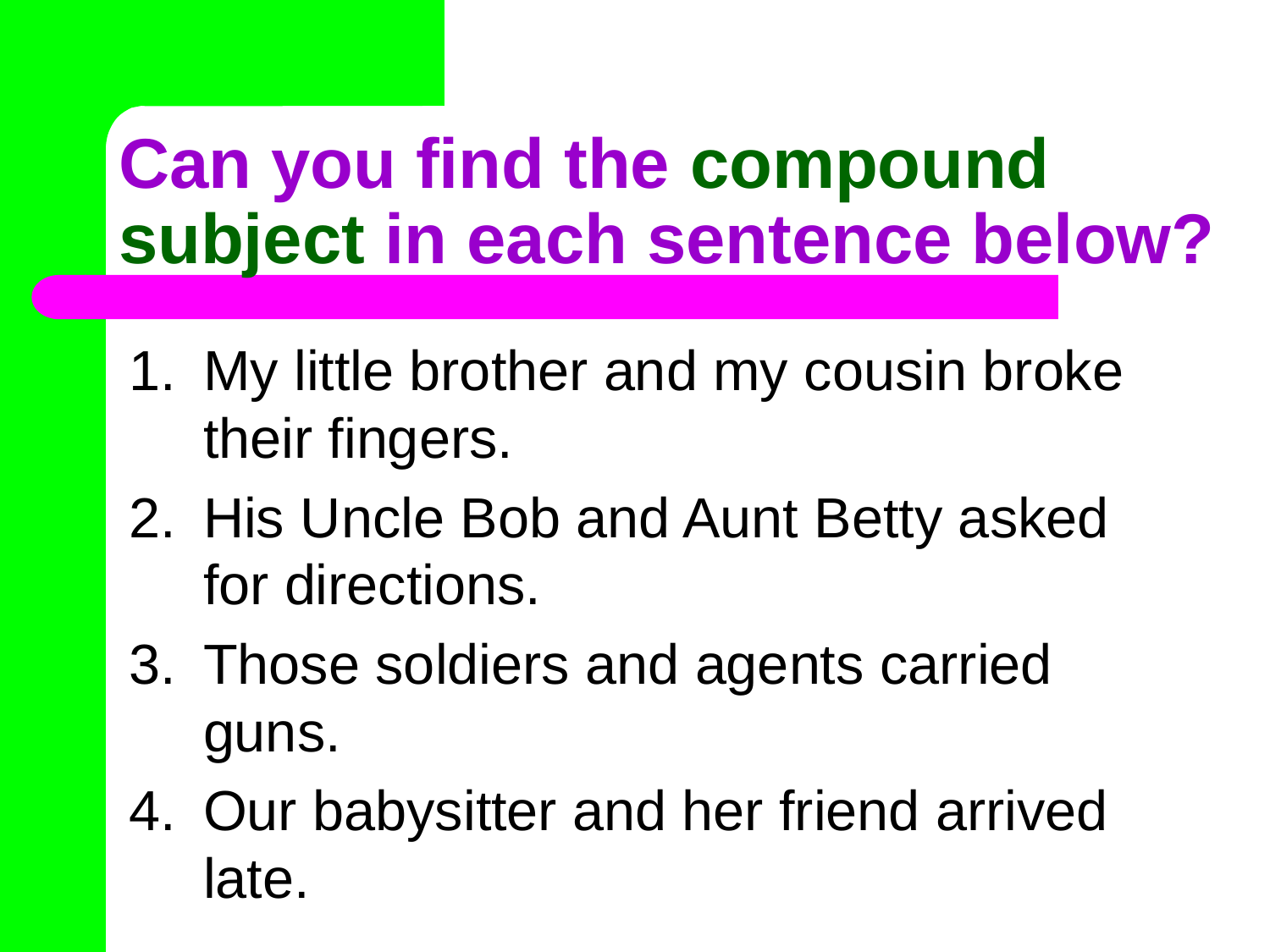

# Can you find the compound subject in each sentence below?
My little brother and my cousin broke their fingers.
His Uncle Bob and Aunt Betty asked for directions.
Those soldiers and agents carried guns.
Our babysitter and her friend arrived late.